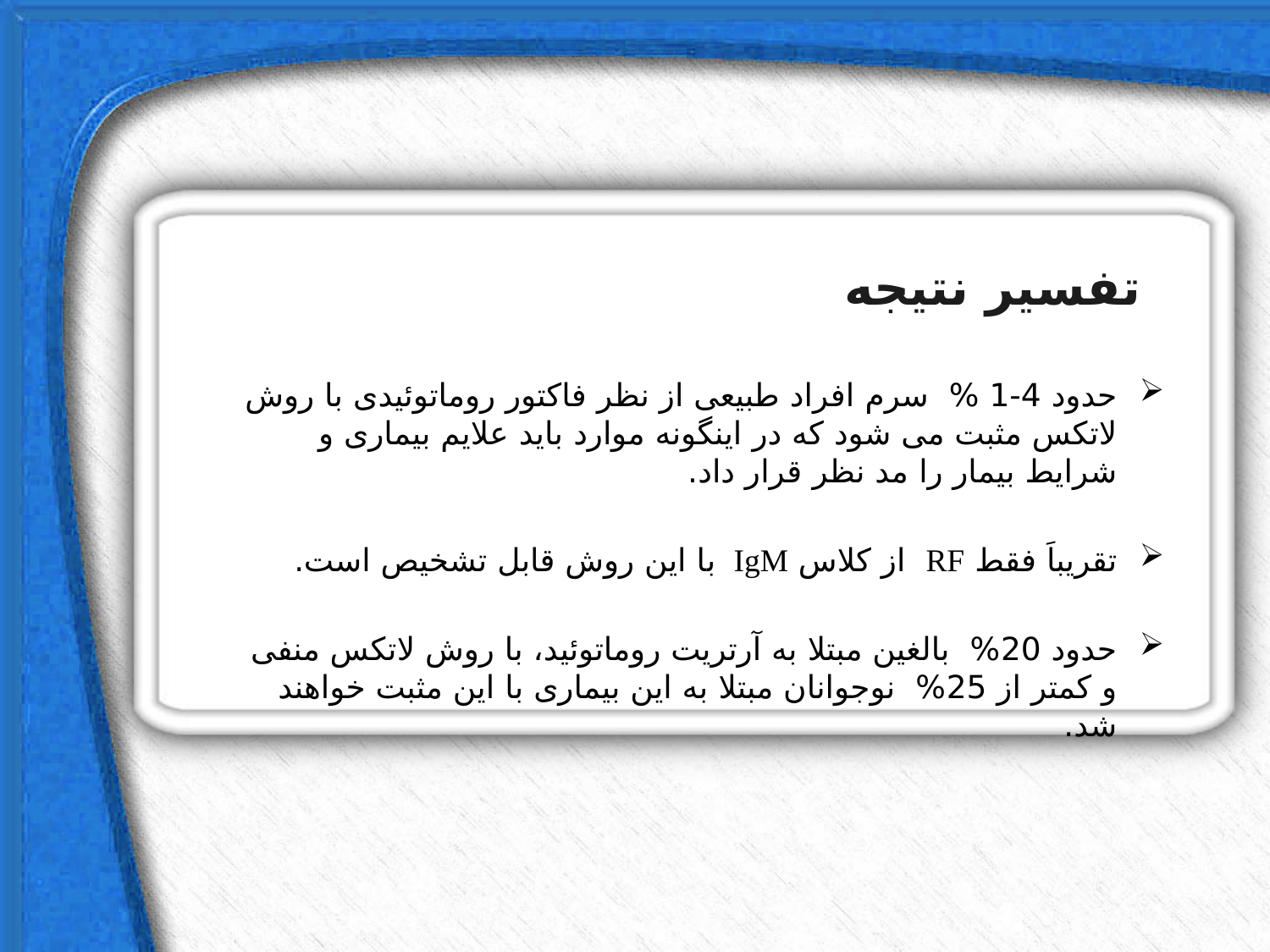

# تفسير نتيجه
حدود 4-1 %  سرم افراد طبيعی از نظر فاکتور روماتوئيدی با روش لاتکس مثبت می شود که در اينگونه موارد بايد علايم بيماری و شرايط بيمار را مد نظر قرار داد.

تقريباَ فقط RF  از کلاس IgM  با اين روش قابل تشخيص است.

حدود 20%  بالغين مبتلا به آرتريت روماتوئيد، با روش لاتکس منفی و کمتر از 25%  نوجوانان مبتلا به اين بيماری با اين مثبت خواهند شد.